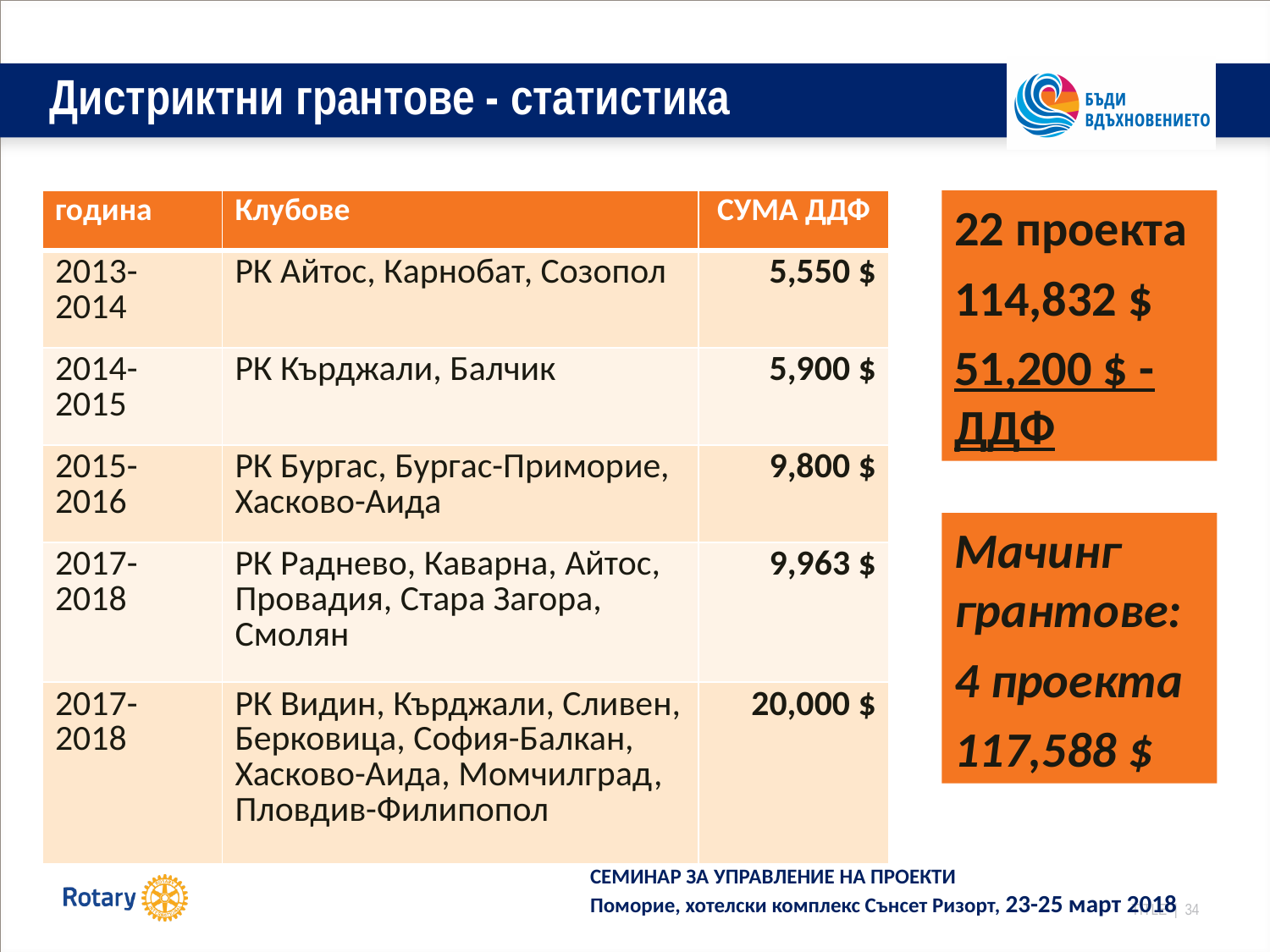

# Дистриктни грантове - статистика
| година | Клубове | СУМА ДДФ |
| --- | --- | --- |
| 2013-2014 | РК Айтос, Карнобат, Созопол | 5,550 $ |
| 2014-2015 | РК Кърджали, Балчик | 5,900 $ |
| 2015-2016 | РК Бургас, Бургас-Приморие, Хасково-Аида | 9,800 $ |
| 2017-2018 | РК Раднево, Каварна, Айтос, Провадия, Стара Загора, Смолян | 9,963 $ |
| 2017-2018 | РК Видин, Кърджали, Сливен, Берковица, София-Балкан, Хасково-Аида, Момчилград, Пловдив-Филипопол | 20,000 $ |
22 проекта
114,832 $
51,200 $ - ДДФ
Мачинг грантове:
4 проекта
117,588 $